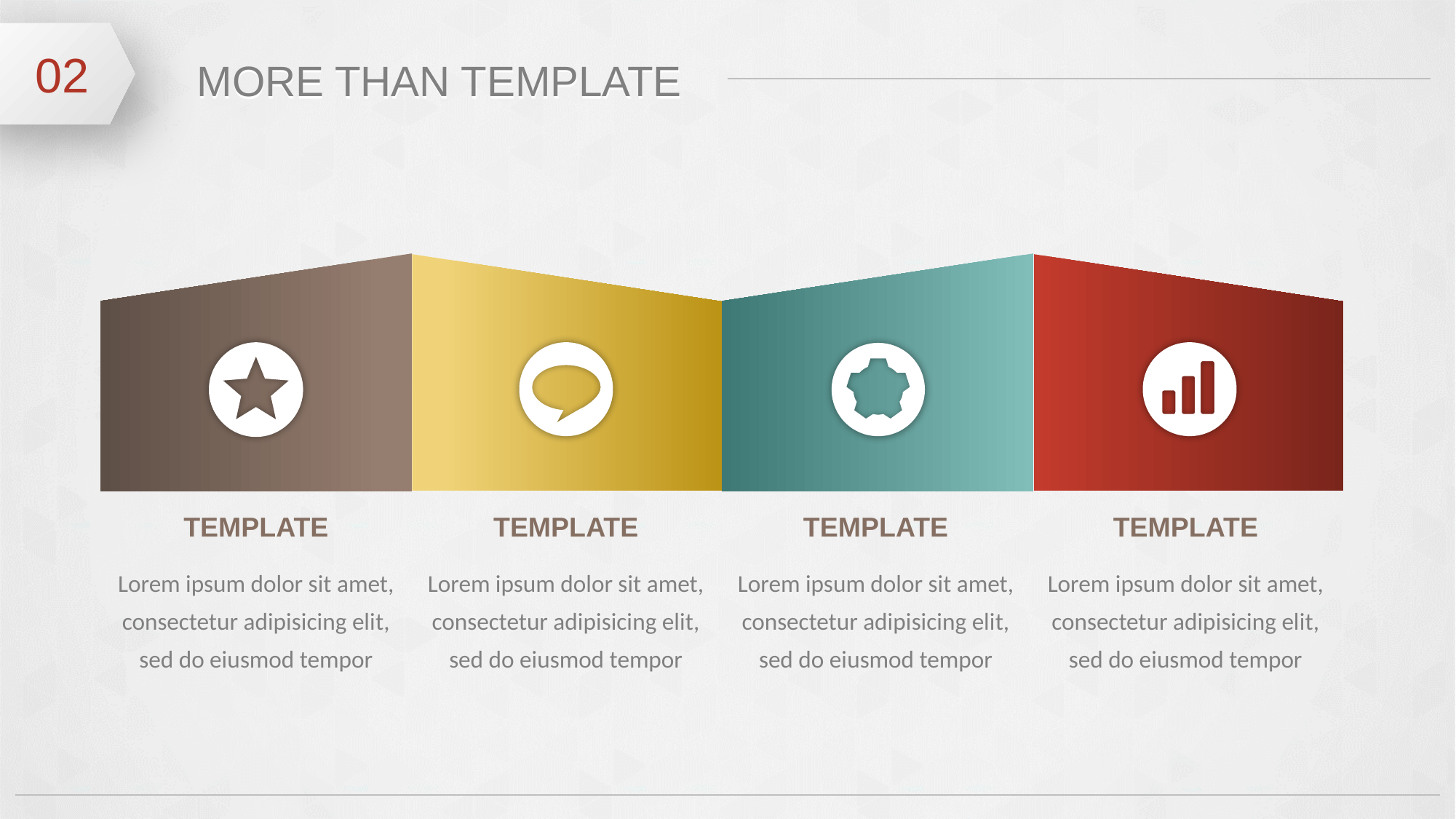

02
MORE THAN TEMPLATE

TEMPLATE
Lorem ipsum dolor sit amet, consectetur adipisicing elit, sed do eiusmod tempor
TEMPLATE
Lorem ipsum dolor sit amet, consectetur adipisicing elit, sed do eiusmod tempor
TEMPLATE
Lorem ipsum dolor sit amet, consectetur adipisicing elit, sed do eiusmod tempor
TEMPLATE
Lorem ipsum dolor sit amet, consectetur adipisicing elit, sed do eiusmod tempor